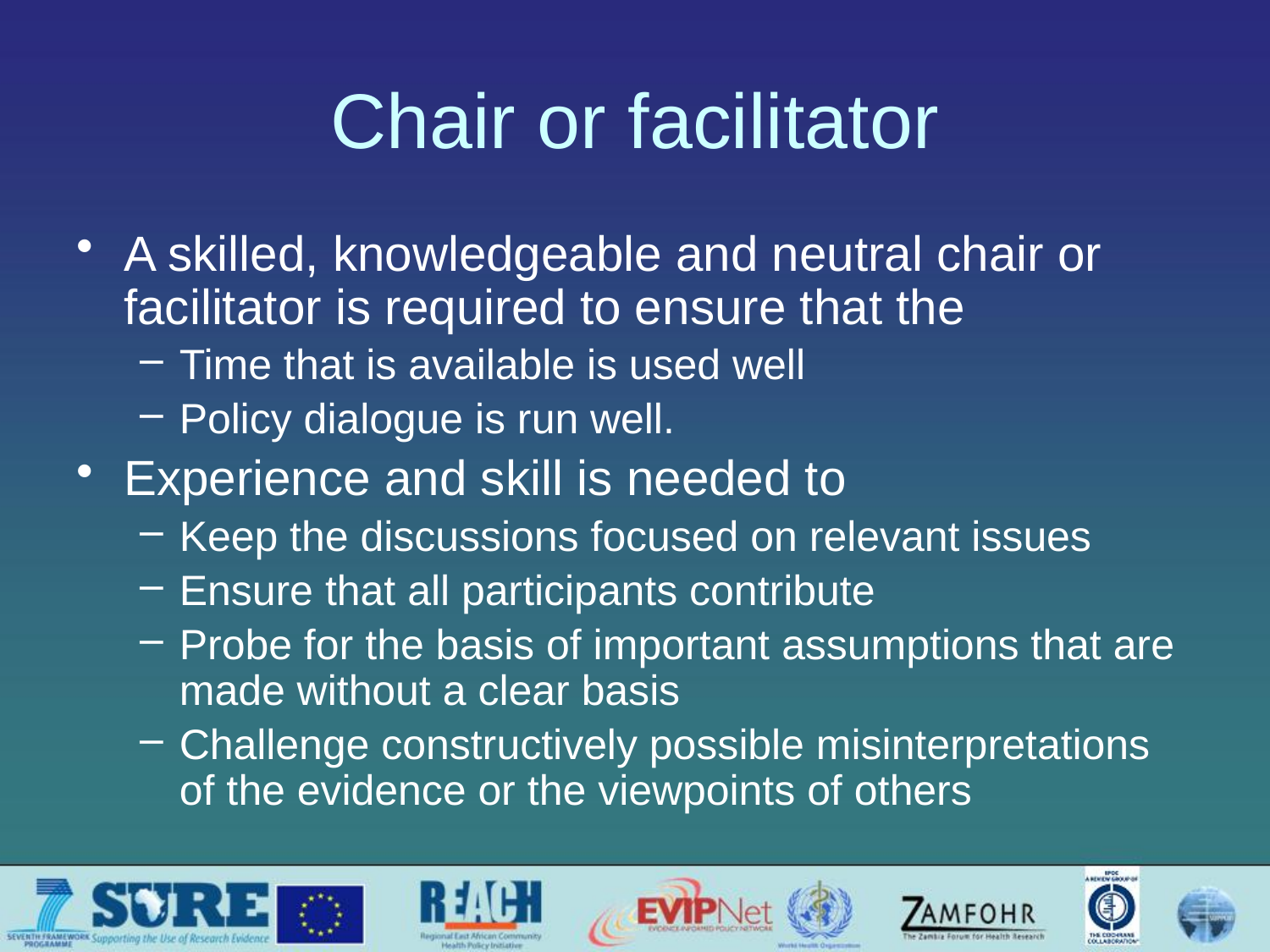

# Chair or facilitator
A skilled, knowledgeable and neutral chair or facilitator is required to ensure that the
Time that is available is used well
Policy dialogue is run well.
Experience and skill is needed to
Keep the discussions focused on relevant issues
Ensure that all participants contribute
Probe for the basis of important assumptions that are made without a clear basis
Challenge constructively possible misinterpretations of the evidence or the viewpoints of others